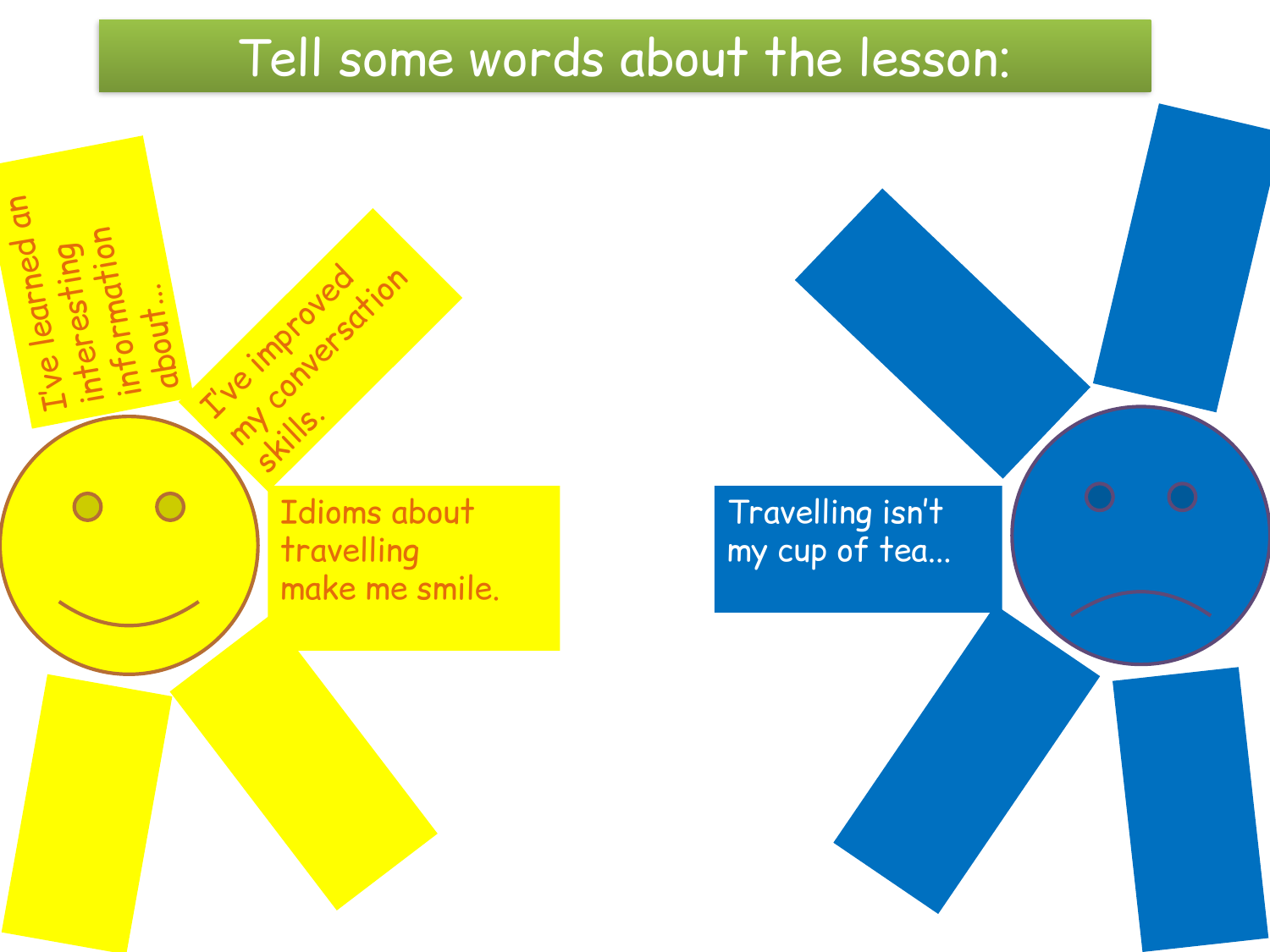

Tell some words about the lesson:

I’ve learned an interesting information about...

I’ve improved
my conversation
skills.

Idioms about travelling
make me smile.

Travelling isn’t my cup of tea...